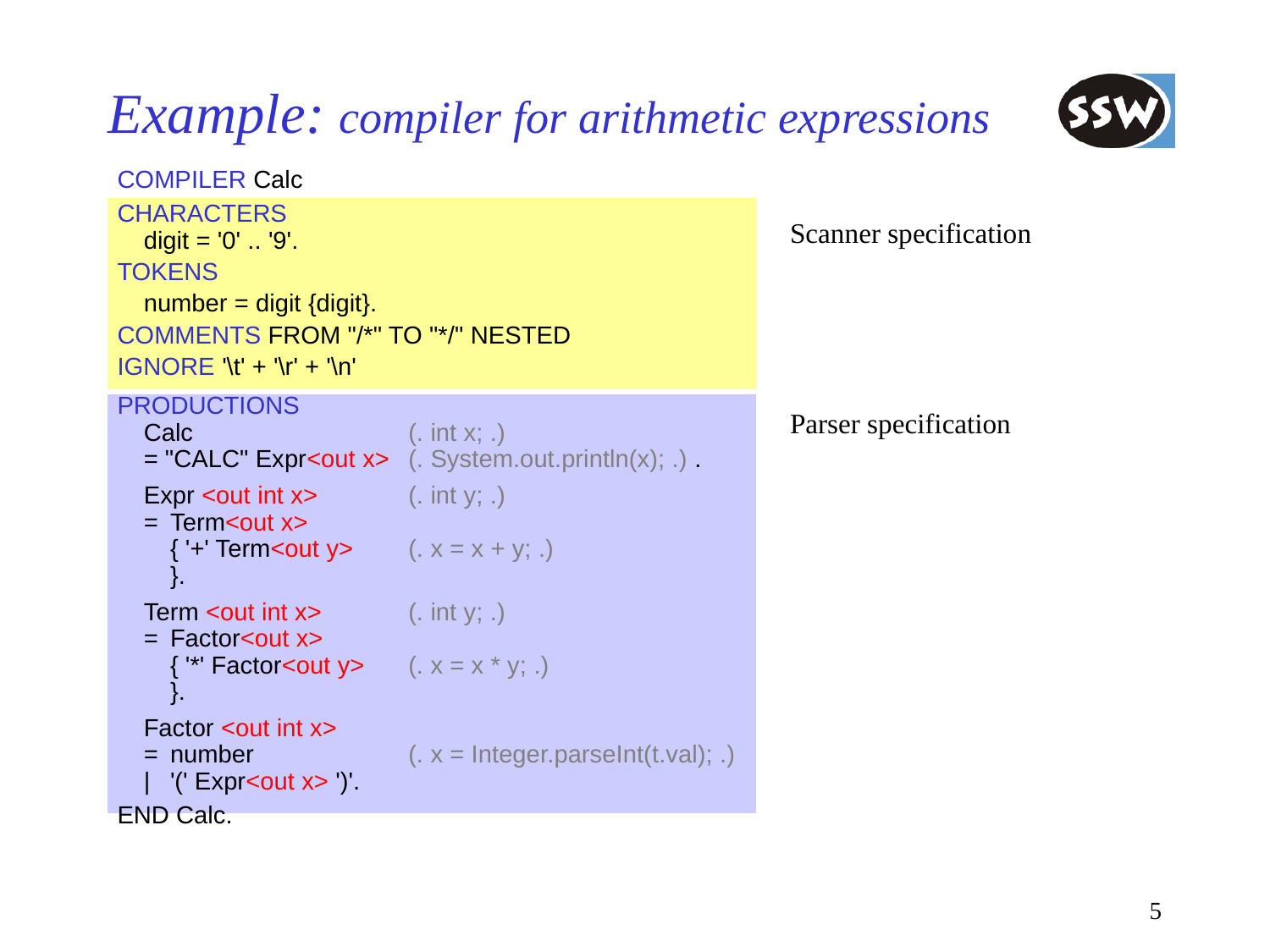

# Example: compiler for arithmetic expressions
COMPILER Calc
CHARACTERS
	digit = '0' .. '9'.
TOKENS
	number = digit {digit}.
COMMENTS FROM "/*" TO "*/" NESTED
IGNORE '\t' + '\r' + '\n'
PRODUCTIONS
	Calc	(. int x; .)
	= "CALC" Expr<out x>	(. System.out.println(x); .) .
	Expr <out int x>	(. int y; .)
	=	Term<out x>
		{ '+' Term<out y>	(. x = x + y; .)
		}.
	Term <out int x>	(. int y; .)
	=	Factor<out x>
		{ '*' Factor<out y>	(. x = x * y; .)
		}.
	Factor <out int x>
	=	number	(. x = Integer.parseInt(t.val); .)
	|	'(' Expr<out x> ')'.
END Calc.

Scanner specification

Parser specification
5